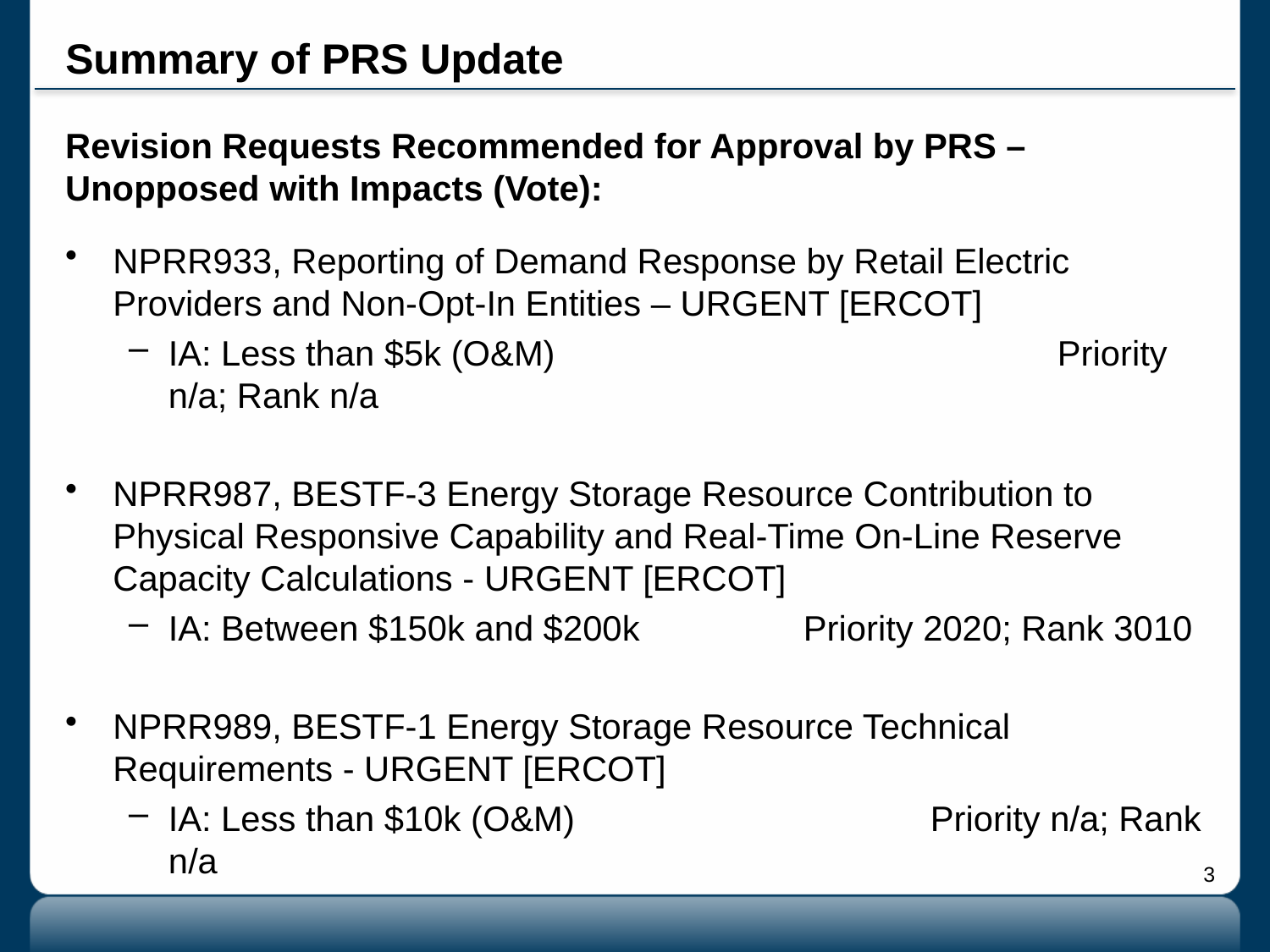

# Summary of PRS Update
Revision Requests Recommended for Approval by PRS – Unopposed with Impacts (Vote):

NPRR933, Reporting of Demand Response by Retail Electric Providers and Non-Opt-In Entities – URGENT [ERCOT]
IA: Less than $5k (O&M)				Priority n/a; Rank n/a

NPRR987, BESTF-3 Energy Storage Resource Contribution to Physical Responsive Capability and Real-Time On-Line Reserve Capacity Calculations - URGENT [ERCOT]
IA: Between $150k and $200k		Priority 2020; Rank 3010

NPRR989, BESTF-1 Energy Storage Resource Technical Requirements - URGENT [ERCOT]
IA: Less than $10k (O&M)			Priority n/a; Rank n/a